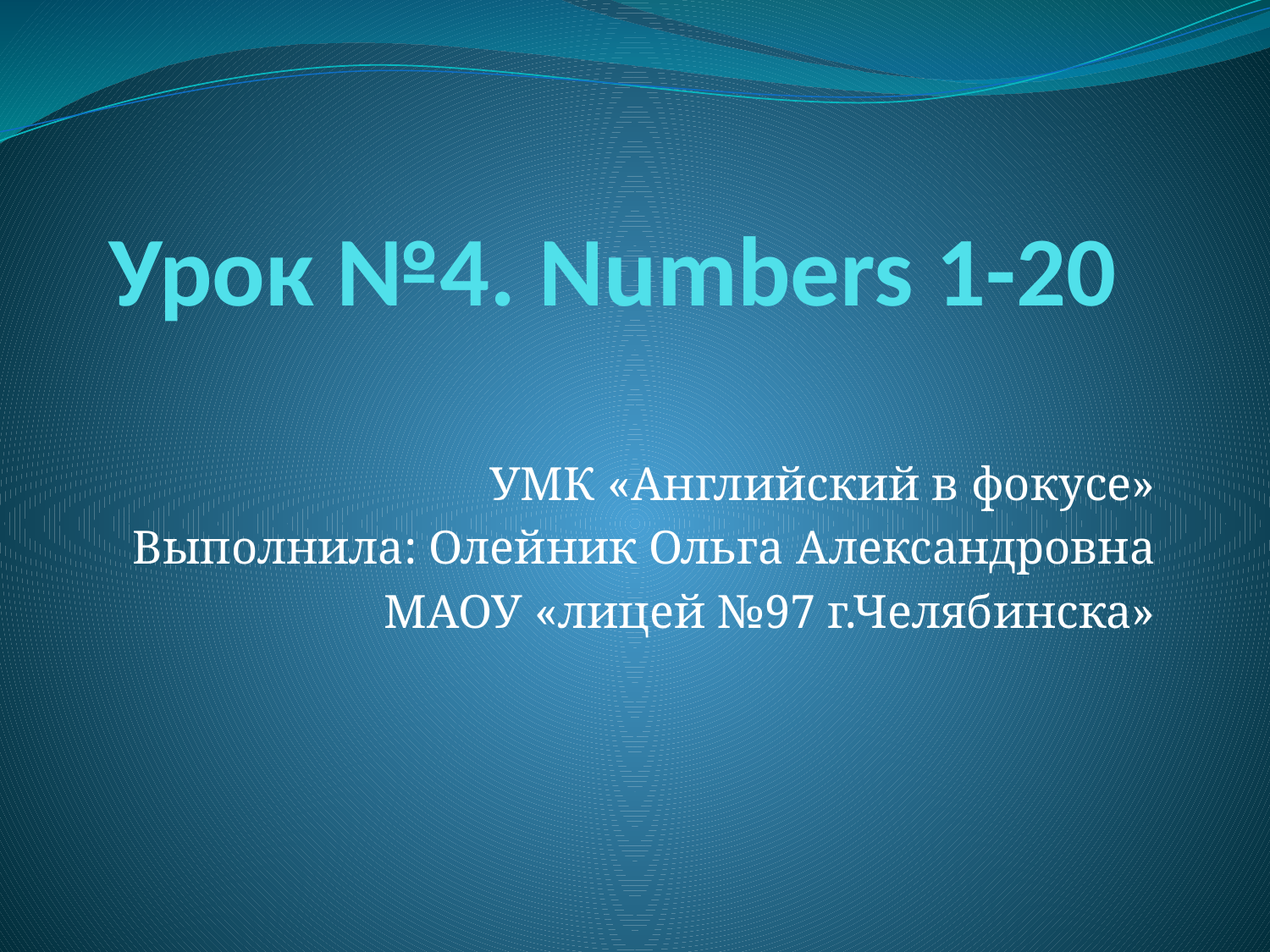

# Урок №4. Numbers 1-20
УМК «Английский в фокусе»
Выполнила: Олейник Ольга Александровна
МАОУ «лицей №97 г.Челябинска»